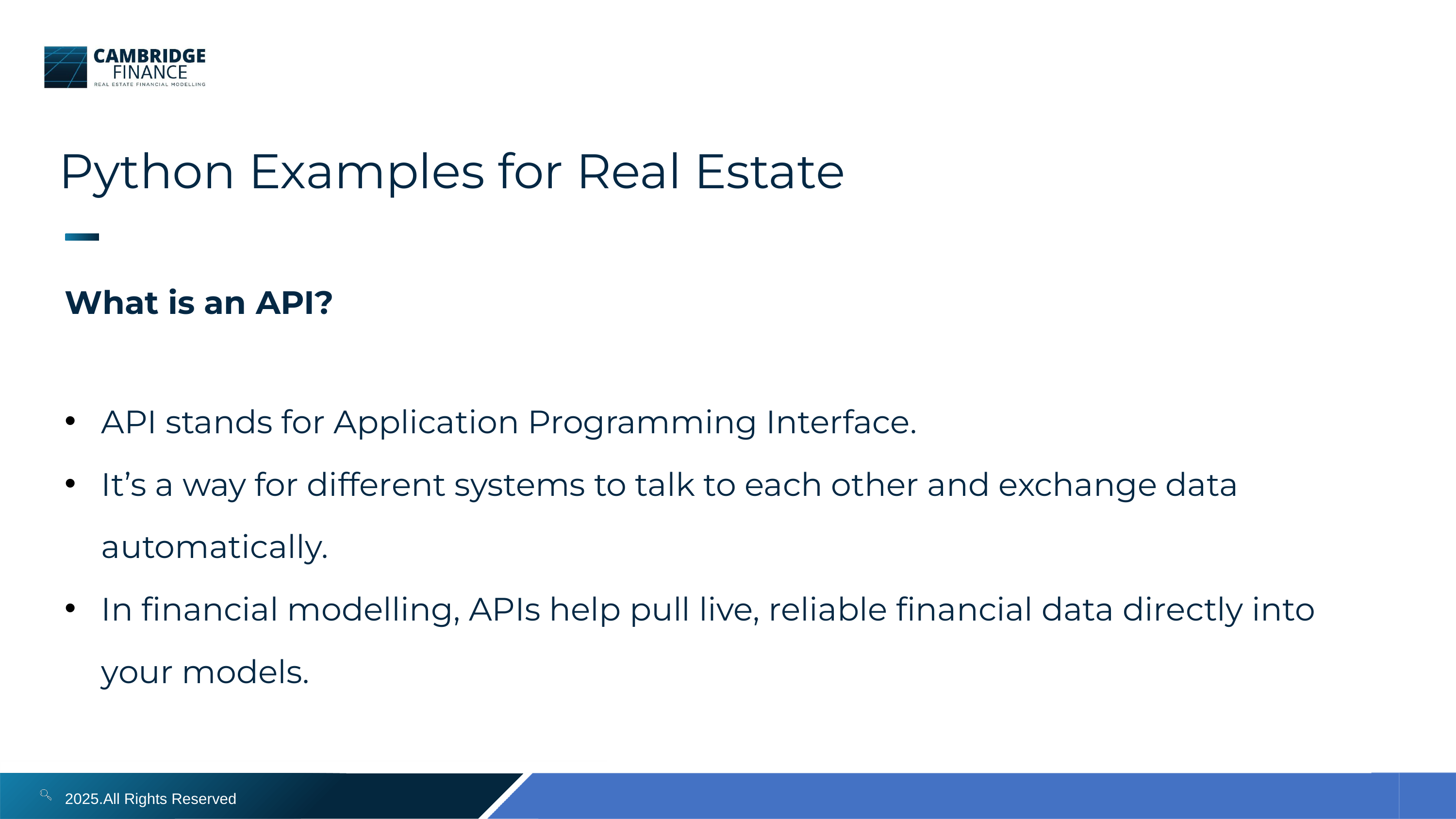

Python Examples for Real Estate
What is an API?

API stands for Application Programming Interface.
It’s a way for different systems to talk to each other and exchange data automatically.
In financial modelling, APIs help pull live, reliable financial data directly into your models.

2025.All Rights Reserved